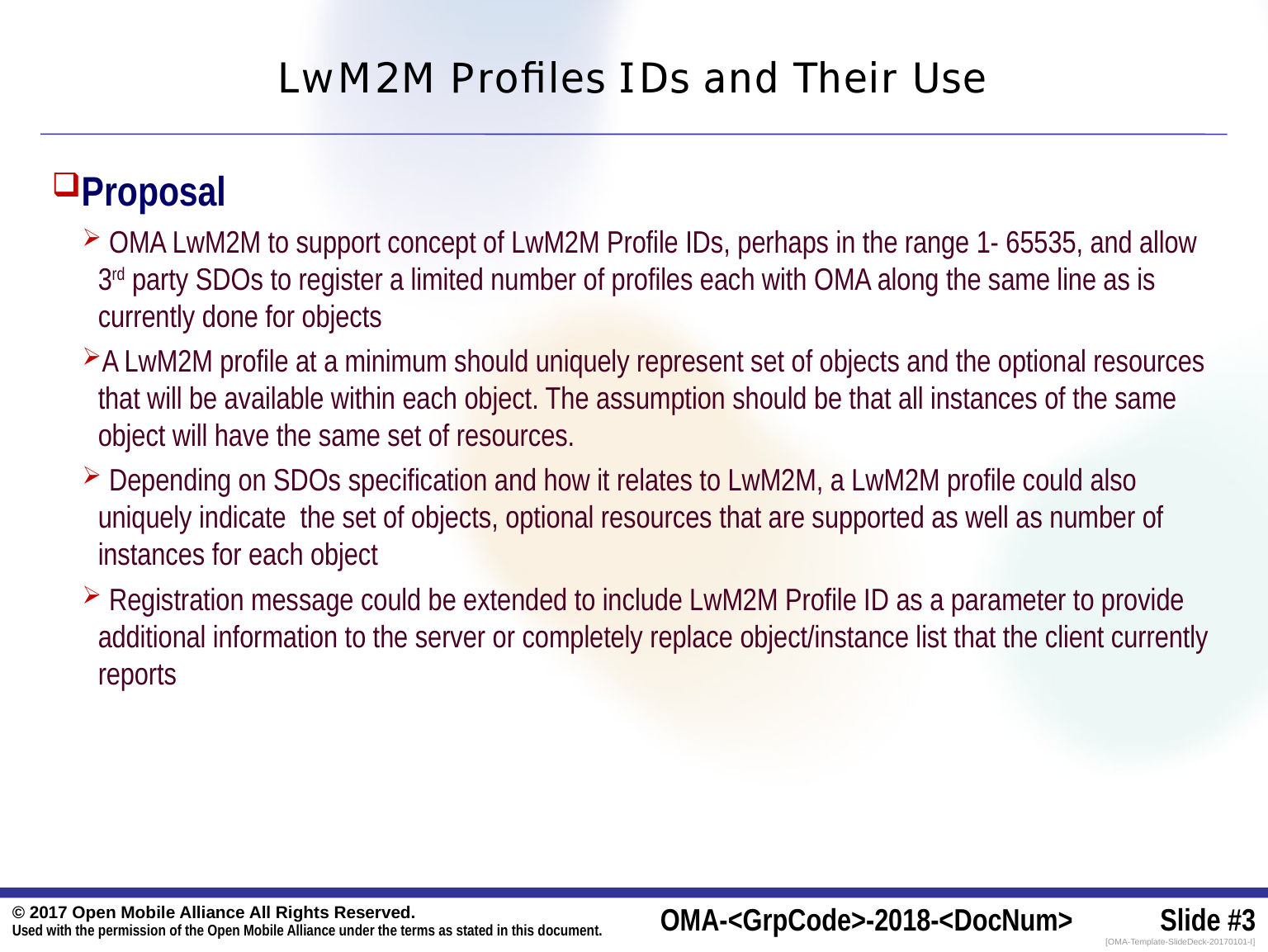

# LwM2M Profiles IDs and Their Use
Proposal
 OMA LwM2M to support concept of LwM2M Profile IDs, perhaps in the range 1- 65535, and allow 3rd party SDOs to register a limited number of profiles each with OMA along the same line as is currently done for objects
A LwM2M profile at a minimum should uniquely represent set of objects and the optional resources that will be available within each object. The assumption should be that all instances of the same object will have the same set of resources.
 Depending on SDOs specification and how it relates to LwM2M, a LwM2M profile could also uniquely indicate  the set of objects, optional resources that are supported as well as number of instances for each object
 Registration message could be extended to include LwM2M Profile ID as a parameter to provide additional information to the server or completely replace object/instance list that the client currently reports